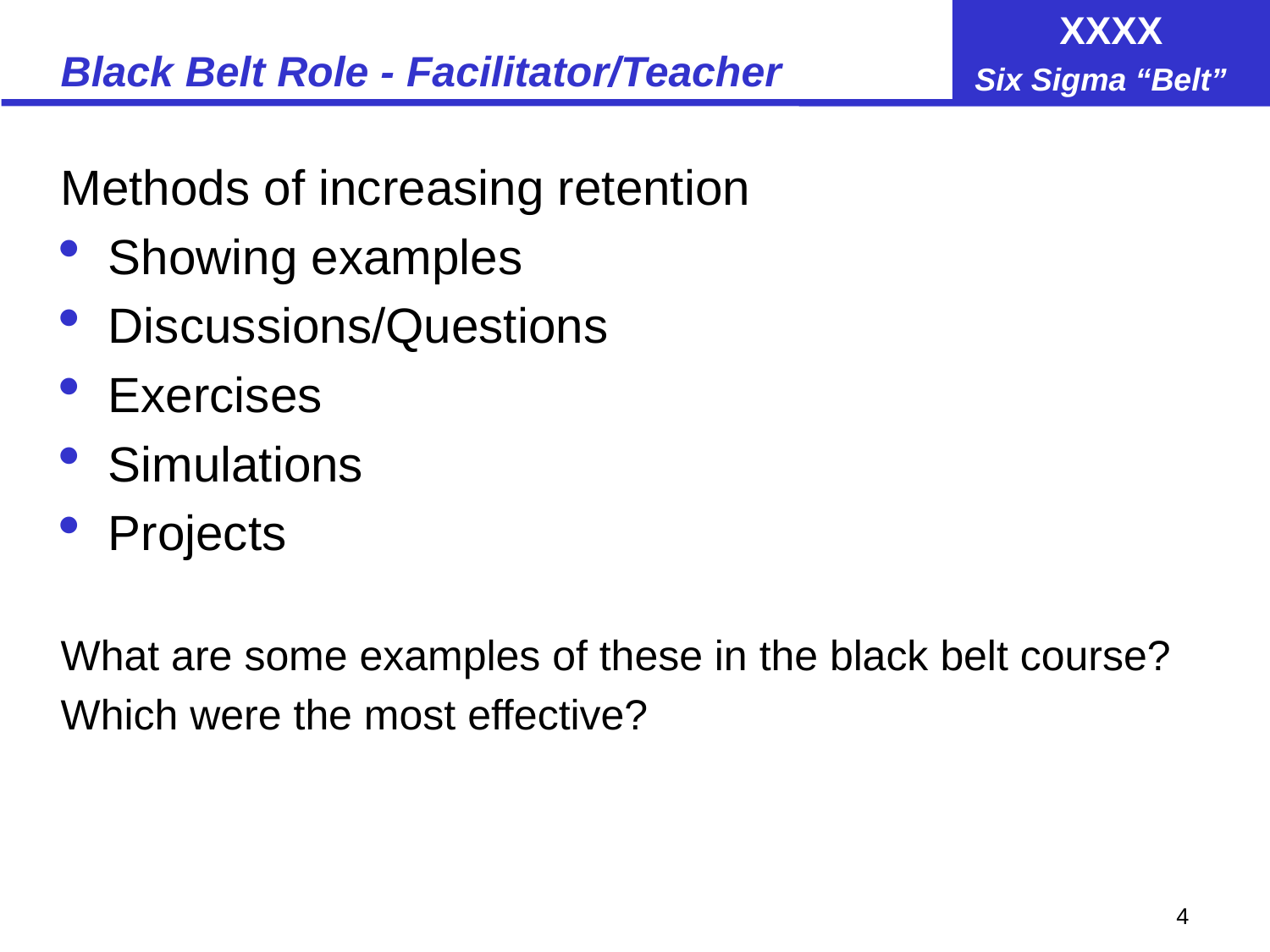

# Black Belt Role - Facilitator/Teacher
Methods of increasing retention
Showing examples
Discussions/Questions
Exercises
Simulations
Projects

What are some examples of these in the black belt course?
Which were the most effective?